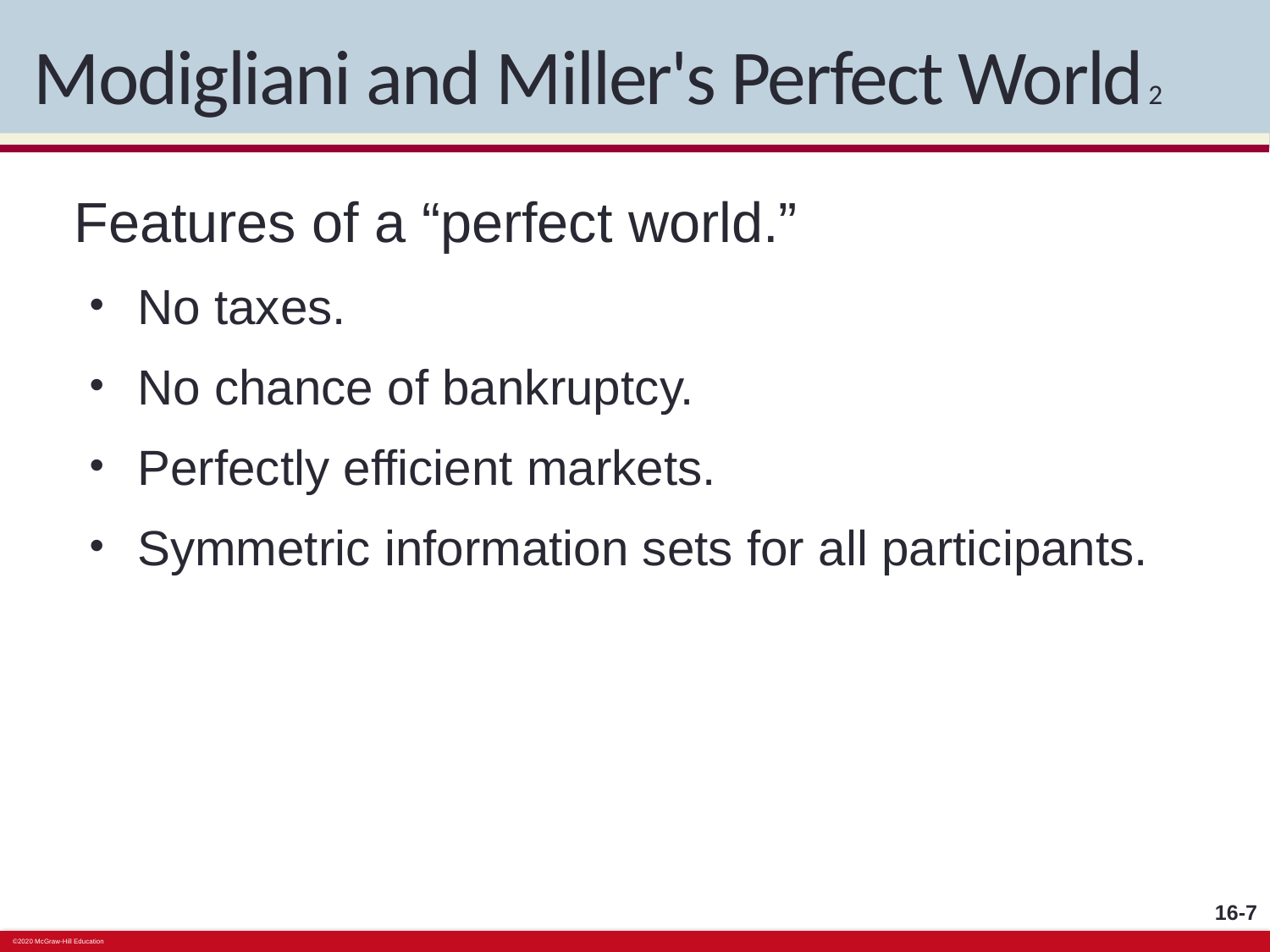

# Modigliani and Miller's Perfect World 2
Features of a “perfect world.”
No taxes.
No chance of bankruptcy.
Perfectly efficient markets.
Symmetric information sets for all participants.